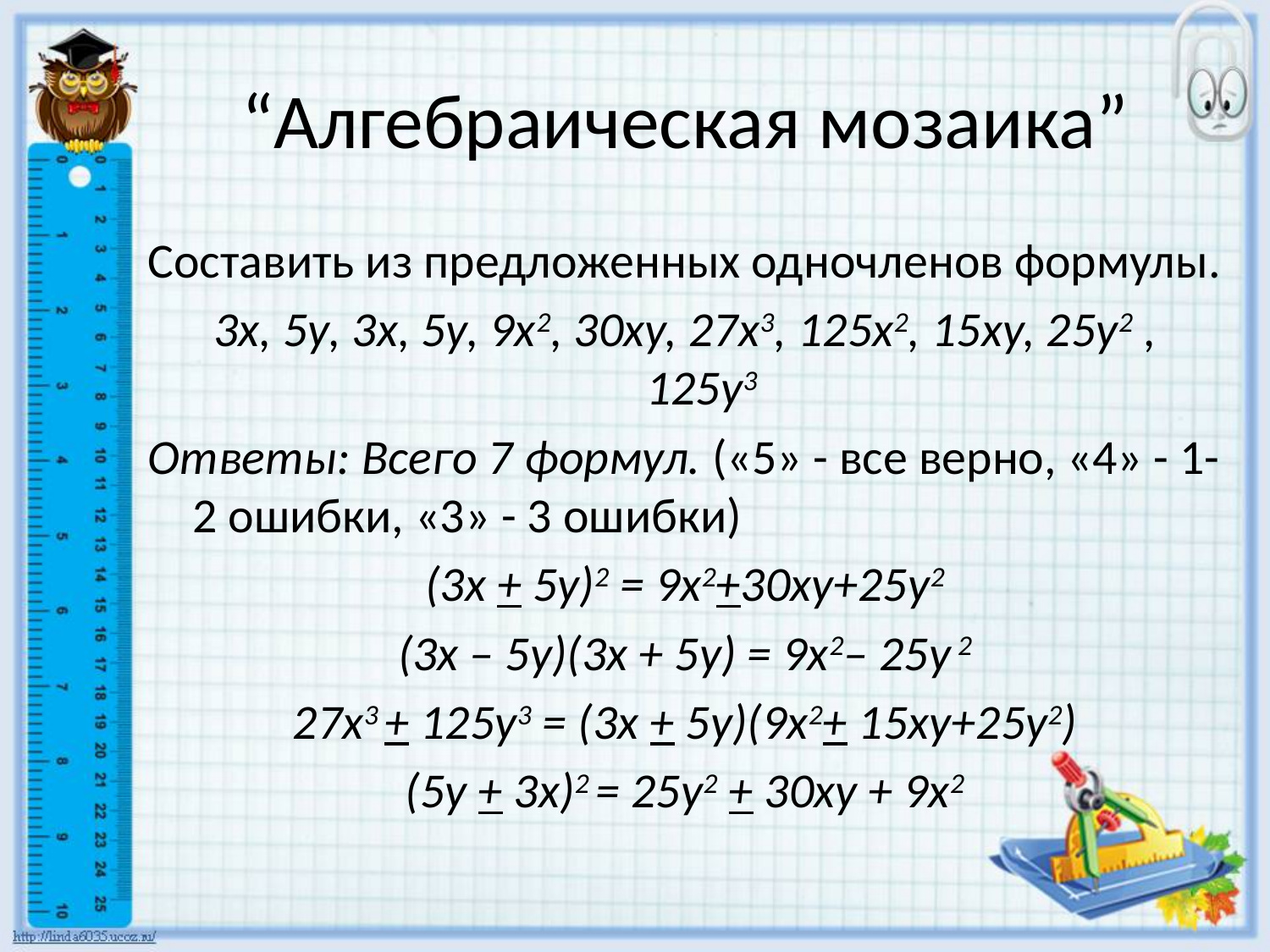

# “Алгебраическая мозаика”
Составить из предложенных одночленов формулы.
3х, 5у, 3х, 5у, 9х2, 30ху, 27х3, 125х2, 15ху, 25у2 , 125у3
Ответы: Всего 7 формул. («5» - все верно, «4» - 1- 2 ошибки, «3» - 3 ошибки)
(3х + 5у)2 = 9х2+30ху+25у2
(3х – 5у)(3х + 5у) = 9х2– 25у 2
27х3 + 125у3 = (3х + 5у)(9х2+ 15ху+25у2)
(5у + 3х)2 = 25у2 + 30ху + 9х2